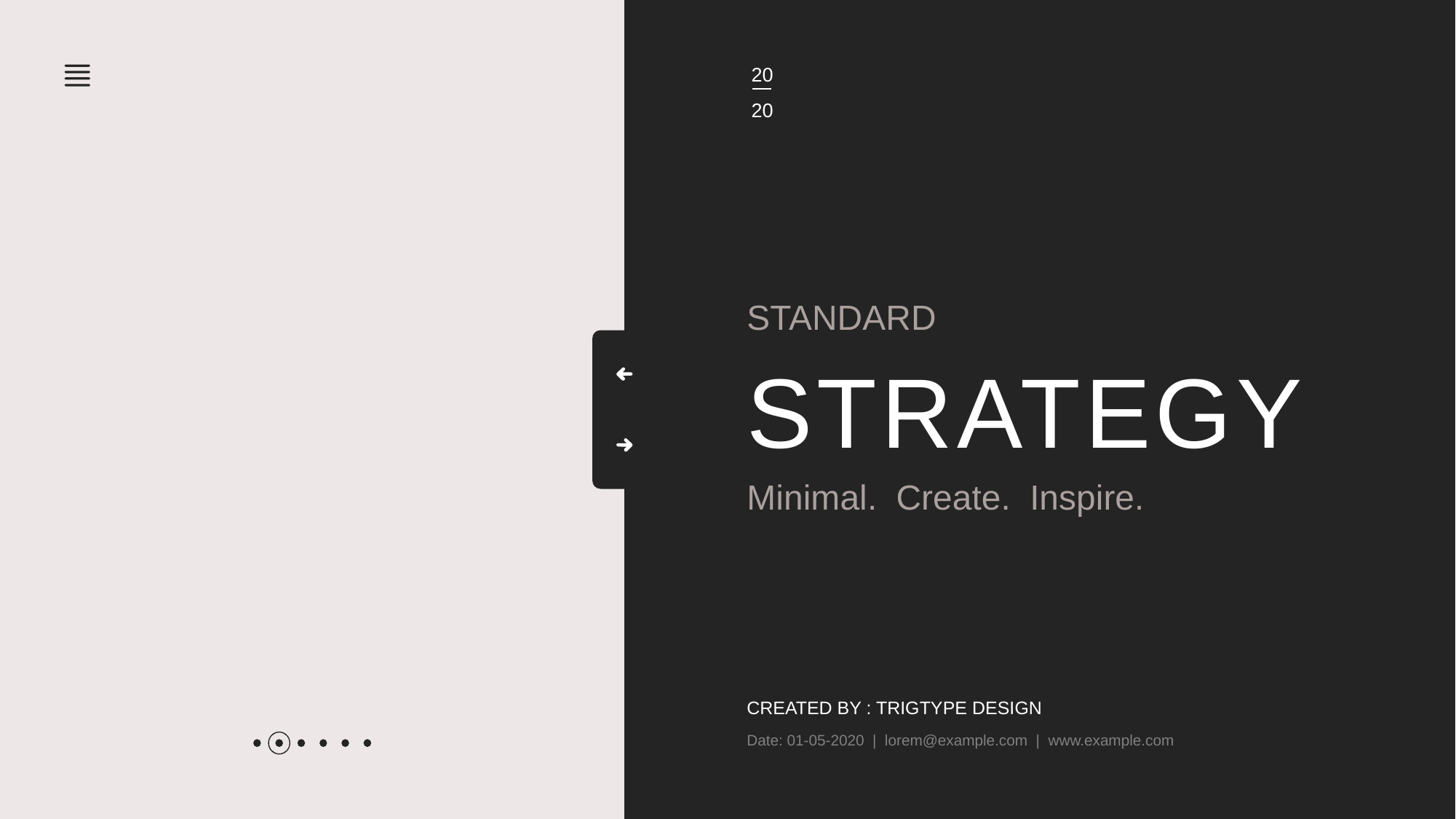

20
20

STANDARD

STRATEGY

Minimal.  Create.  Inspire.
CREATED BY : TRIGTYPE DESIGN
Date: 01-05-2020  |  lorem@example.com  |  www.example.com